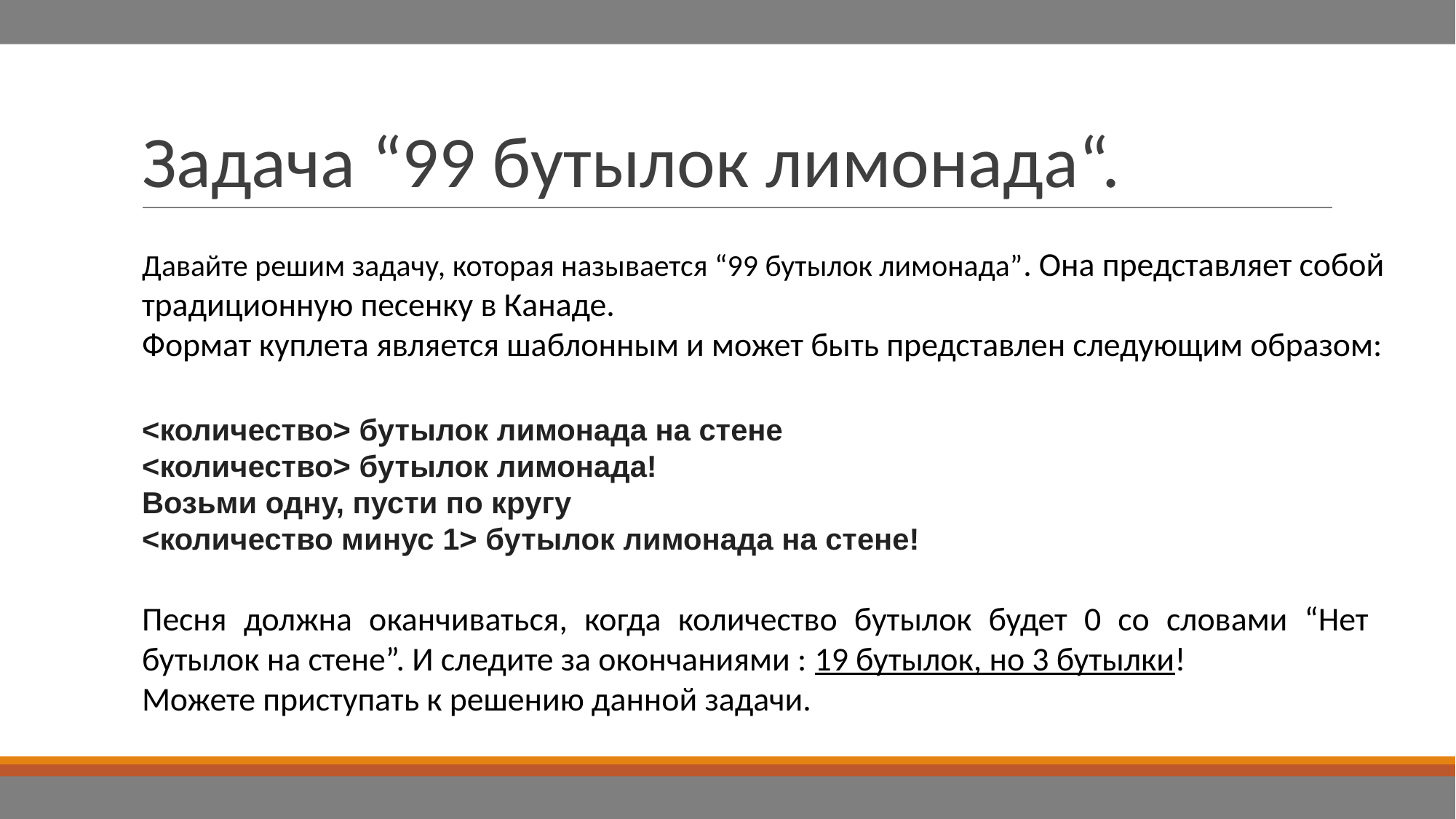

# Задача “99 бутылок лимонада“.
Давайте решим задачу, которая называется “99 бутылок лимонада”. Она представляет собой традиционную песенку в Канаде.
Формат куплета является шаблонным и может быть представлен следующим образом:
<количество> бутылок лимонада на стене
<количество> бутылок лимонада!
Возьми одну, пусти по кругу
<количество минус 1> бутылок лимонада на стене!
Песня должна оканчиваться, когда количество бутылок будет 0 со словами “Нет бутылок на стене”. И следите за окончаниями : 19 бутылок, но 3 бутылки!
Можете приступать к решению данной задачи.